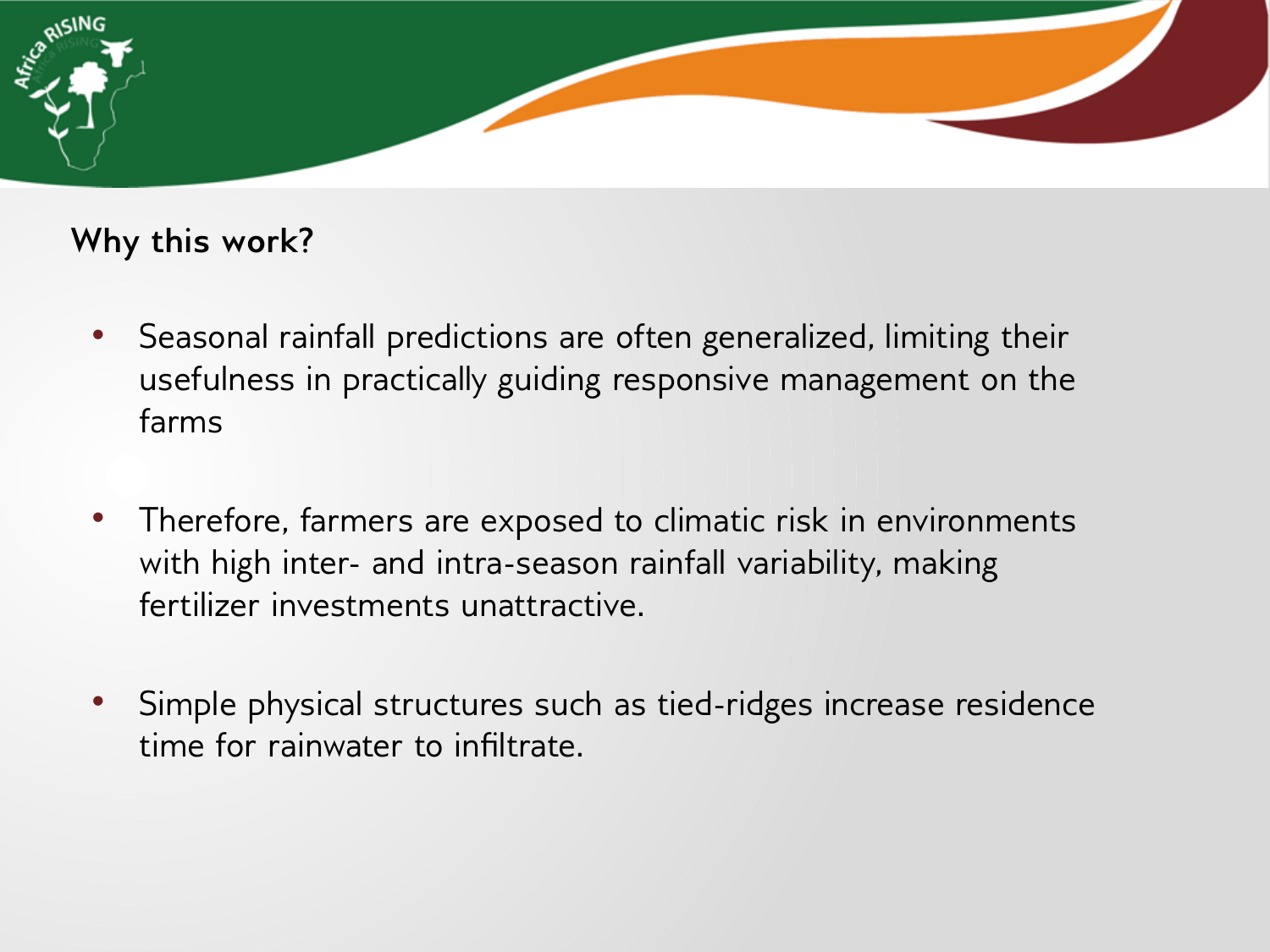

Why this work?

Seasonal rainfall predictions are often generalized, limiting their usefulness in practically guiding responsive management on the farms

Therefore, farmers are exposed to climatic risk in environments with high inter- and intra-season rainfall variability, making fertilizer investments unattractive.

Simple physical structures such as tied-ridges increase residence time for rainwater to infiltrate.